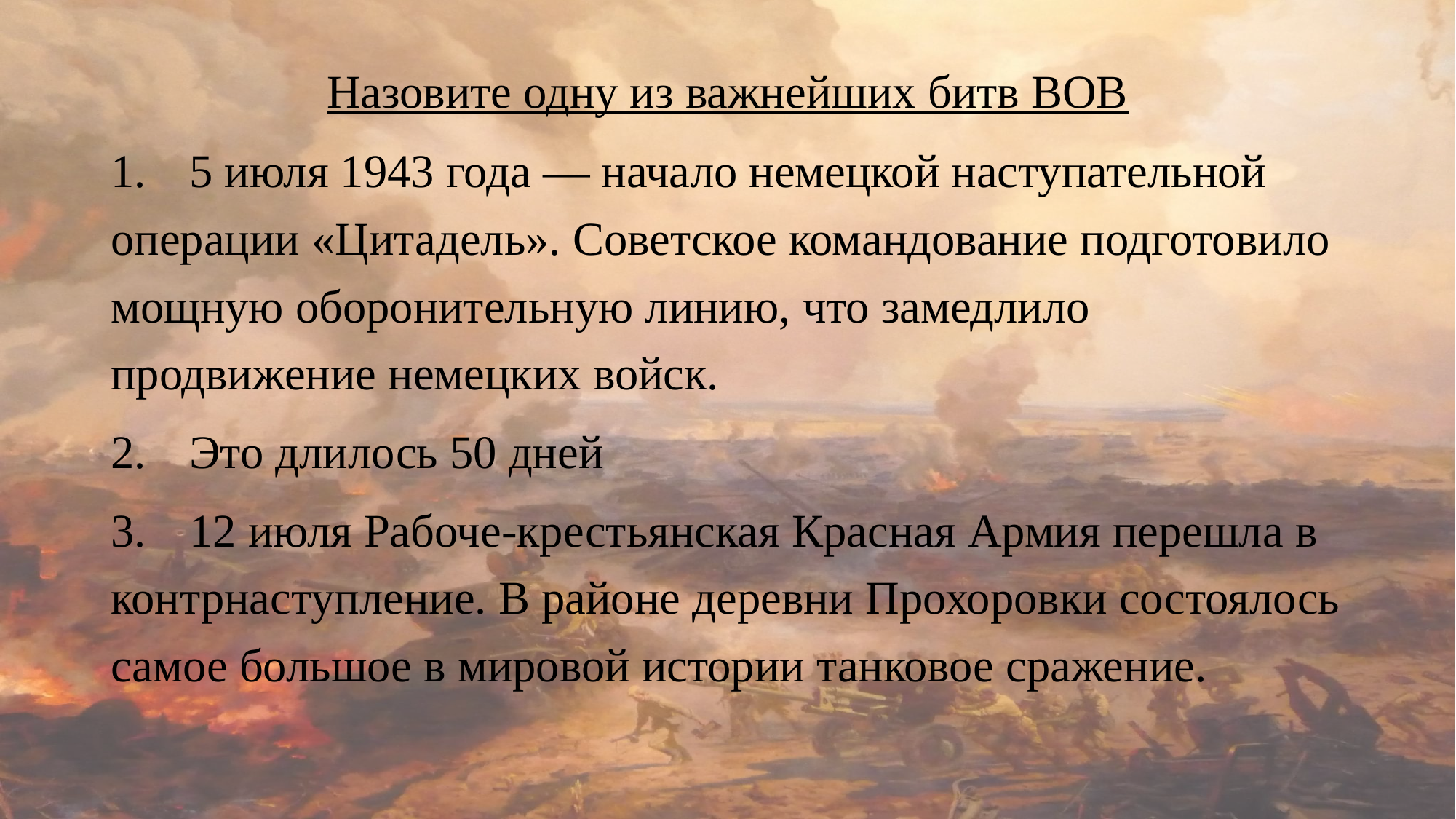

Назовите одну из важнейших битв ВОВ
1.	5 июля 1943 года — начало немецкой наступательной операции «Цитадель». Советское командование подготовило мощную оборонительную линию, что замедлило продвижение немецких войск.
2.	Это длилось 50 дней
3.	12 июля Рабоче-крестьянская Красная Армия перешла в контрнаступление. В районе деревни Прохоровки состоялось самое большое в мировой истории танковое сражение.